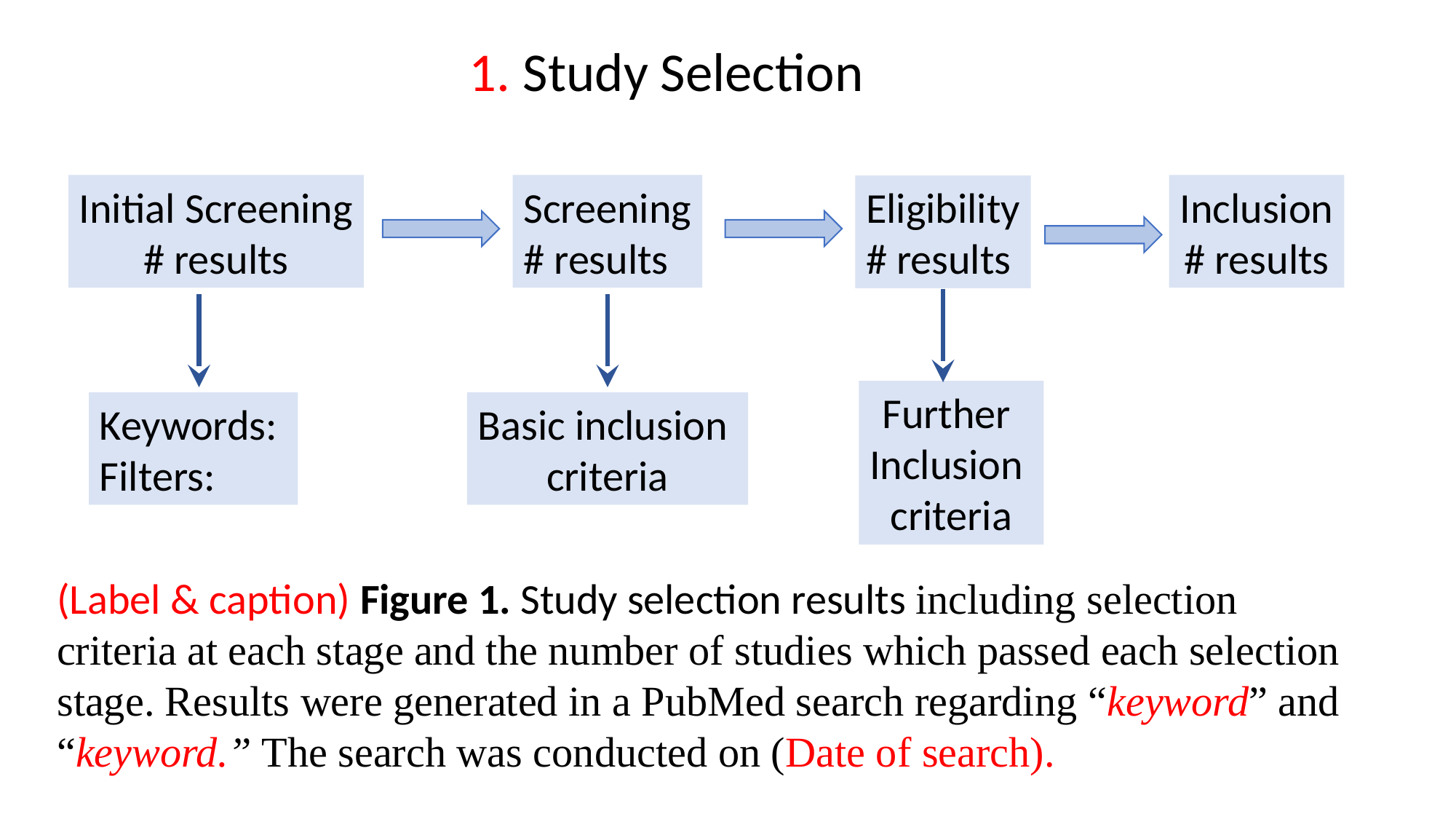

1. Study Selection
Initial Screening
# results
Screening
# results
Inclusion
# results
Eligibility
# results

Further
Inclusion
criteria
Basic inclusion
criteria
Keywords:
Filters:
(Label & caption) Figure 1. Study selection results including selection criteria at each stage and the number of studies which passed each selection stage. Results were generated in a PubMed search regarding “keyword” and “keyword.” The search was conducted on (Date of search).